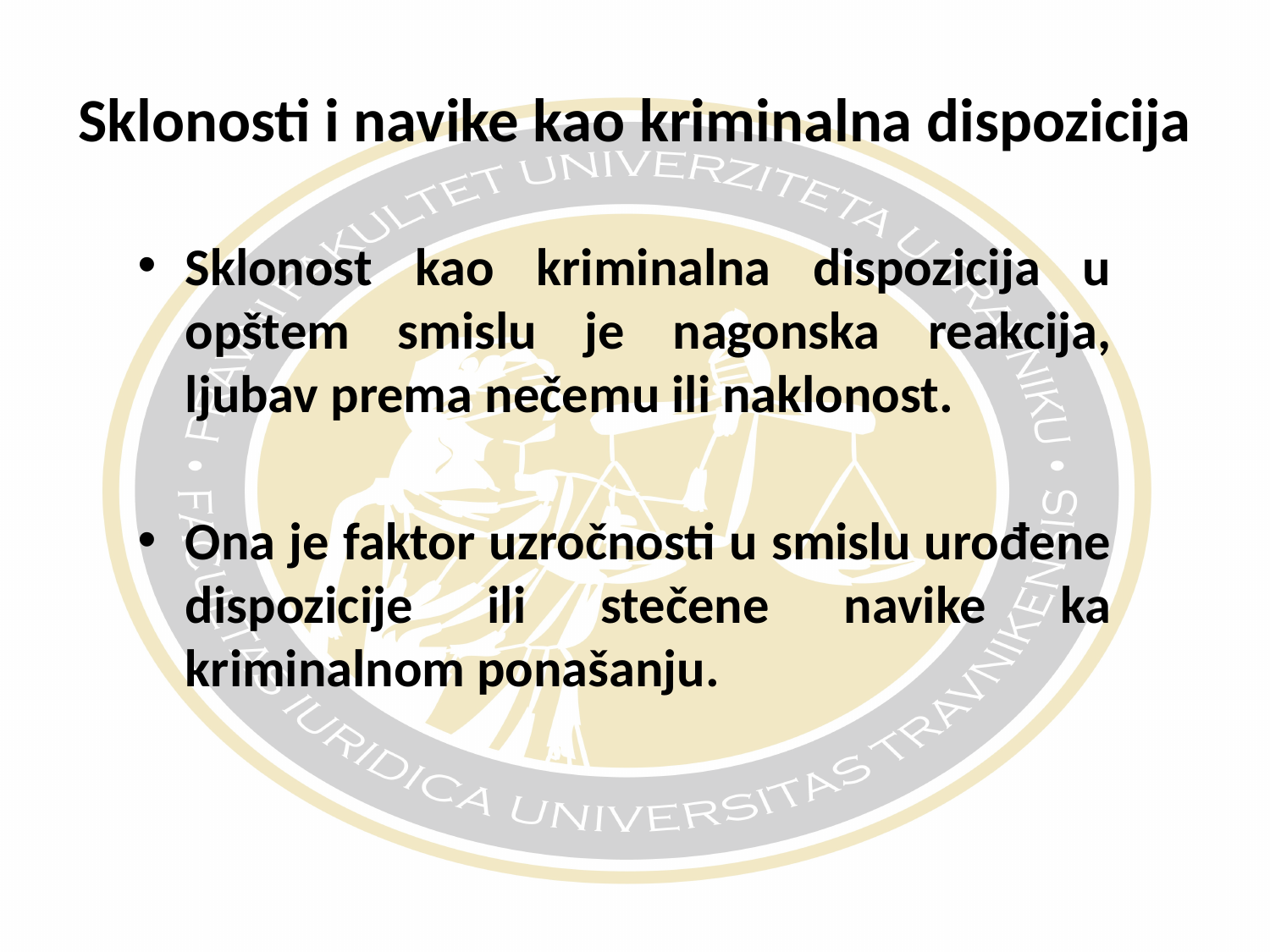

# Sklonosti i navike kao kriminalna dispozicija
Sklonost kao kriminalna dispozicija u opštem smislu je nagonska reakcija, ljubav prema nečemu ili naklonost.

Ona je faktor uzročnosti u smislu urođene dispozicije ili stečene navike ka kriminalnom ponašanju.